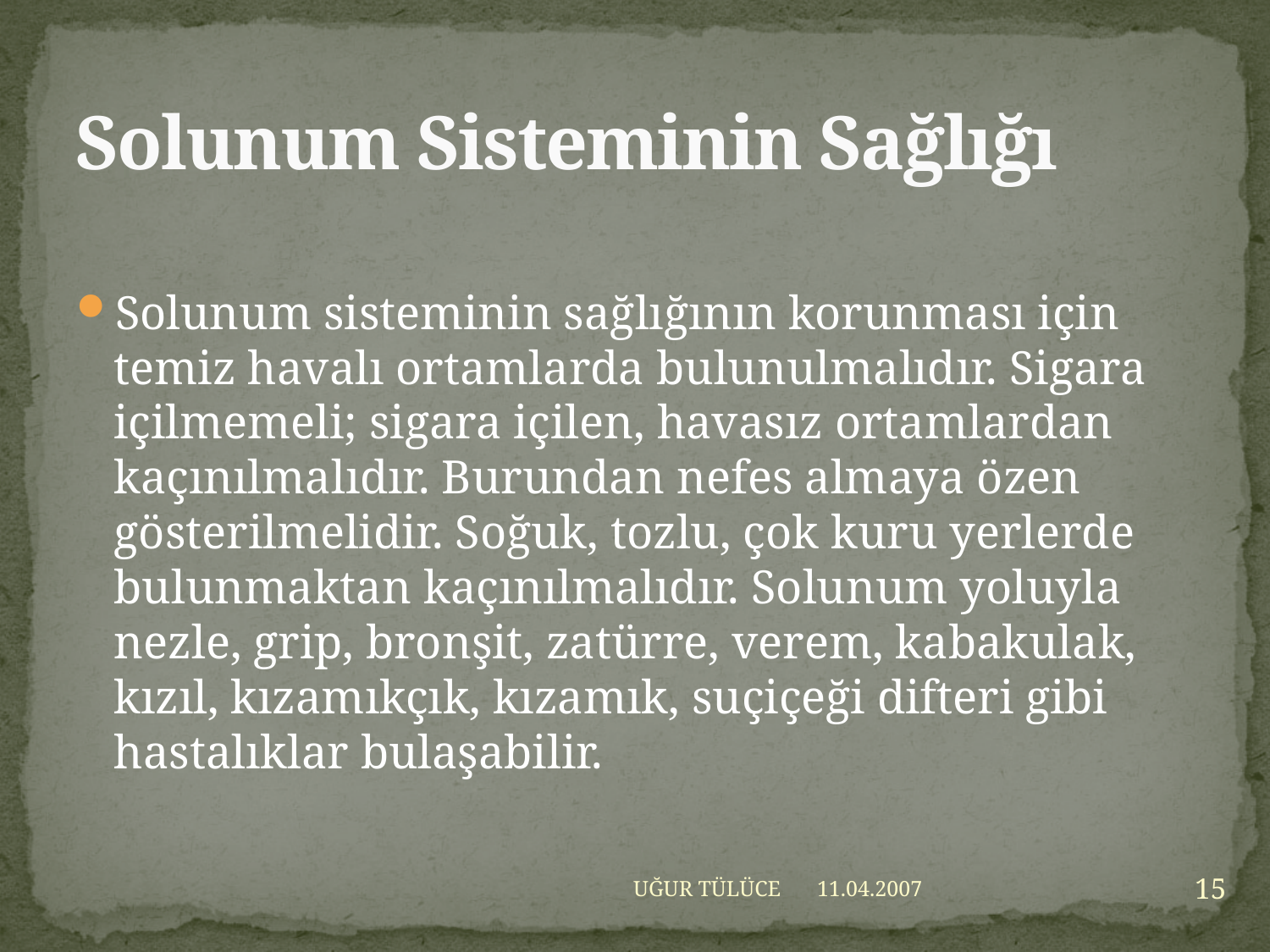

# Solunum Sisteminin Sağlığı

Solunum sisteminin sağlığının korunması için temiz havalı ortamlarda bulunulmalıdır. Sigara içilmemeli; sigara içilen, havasız ortamlardan kaçınılmalıdır. Burundan nefes almaya özen gösterilmelidir. Soğuk, tozlu, çok kuru yerlerde bulunmaktan kaçınılmalıdır. Solunum yoluyla nezle, grip, bronşit, zatürre, verem, kabakulak, kızıl, kızamıkçık, kızamık, suçiçeği difteri gibi hastalıklar bulaşabilir.

15
UĞUR TÜLÜCE
11.04.2007